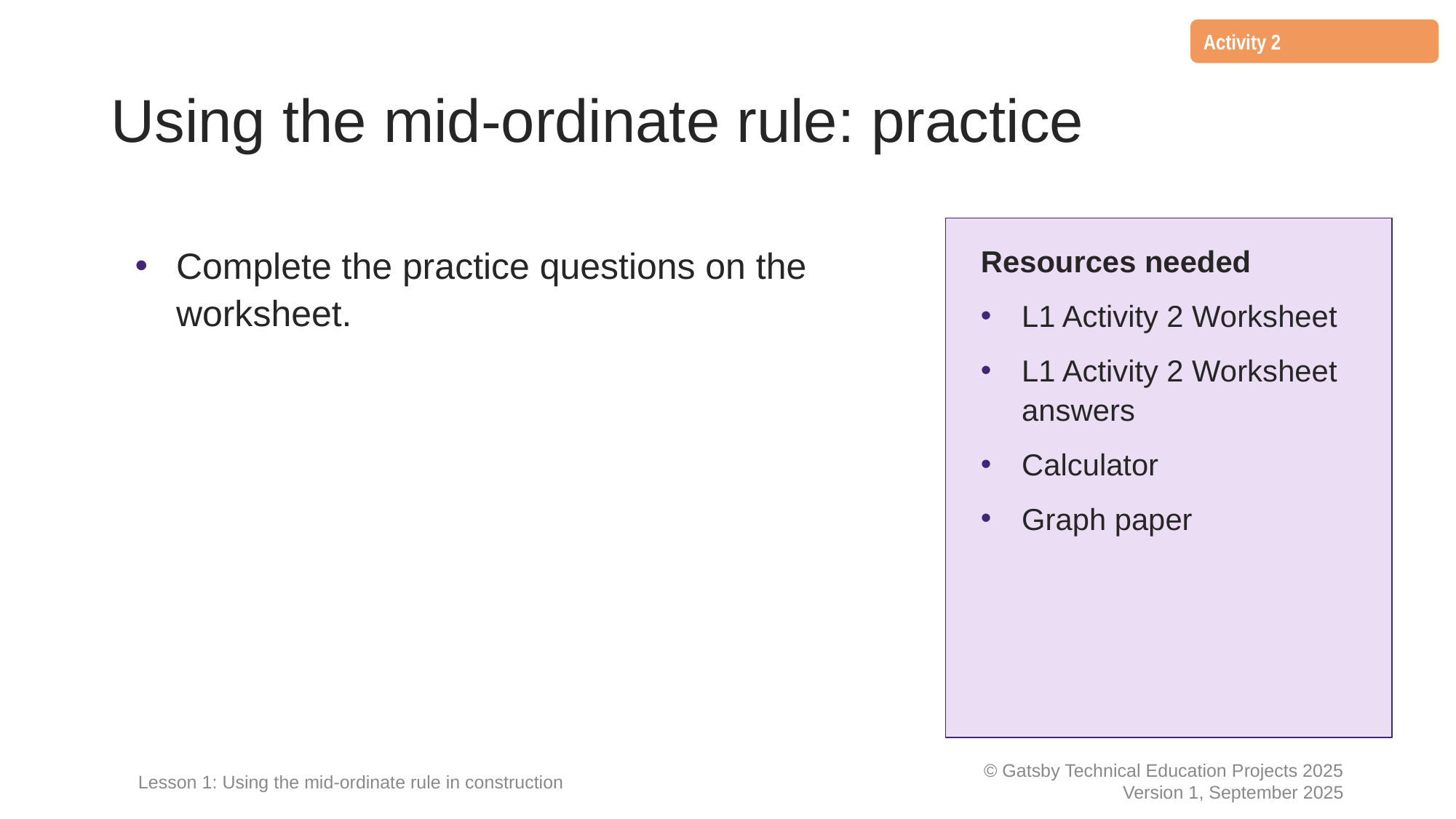

Activity 2
# Using the mid-ordinate rule: practice
Complete the practice questions on the worksheet.

Resources needed
L1 Activity 2 Worksheet
L1 Activity 2 Worksheet answers
Calculator
Graph paper
Lesson 1: Using the mid-ordinate rule in construction